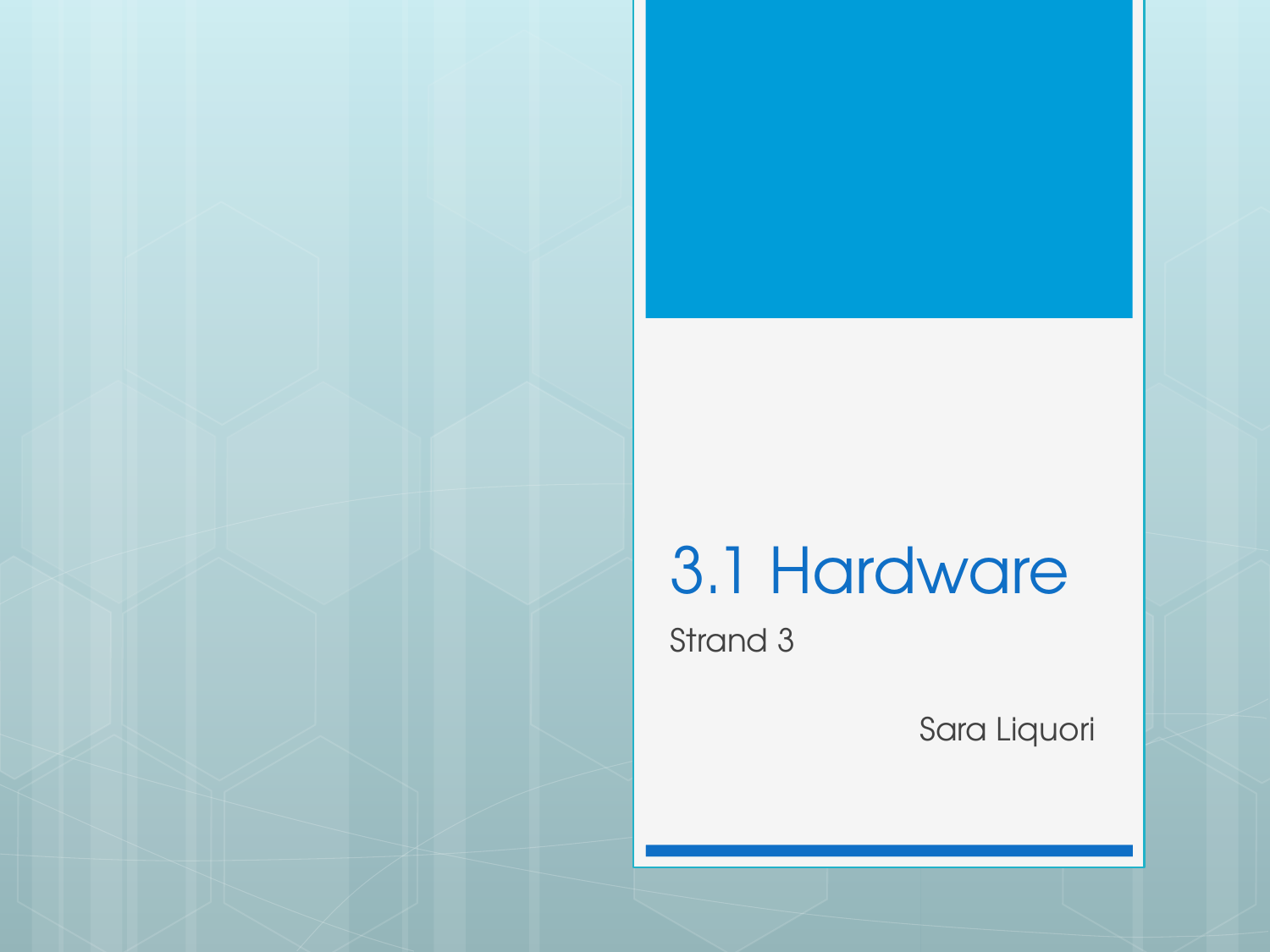

# 3.1 Hardware
Strand 3

Sara Liquori